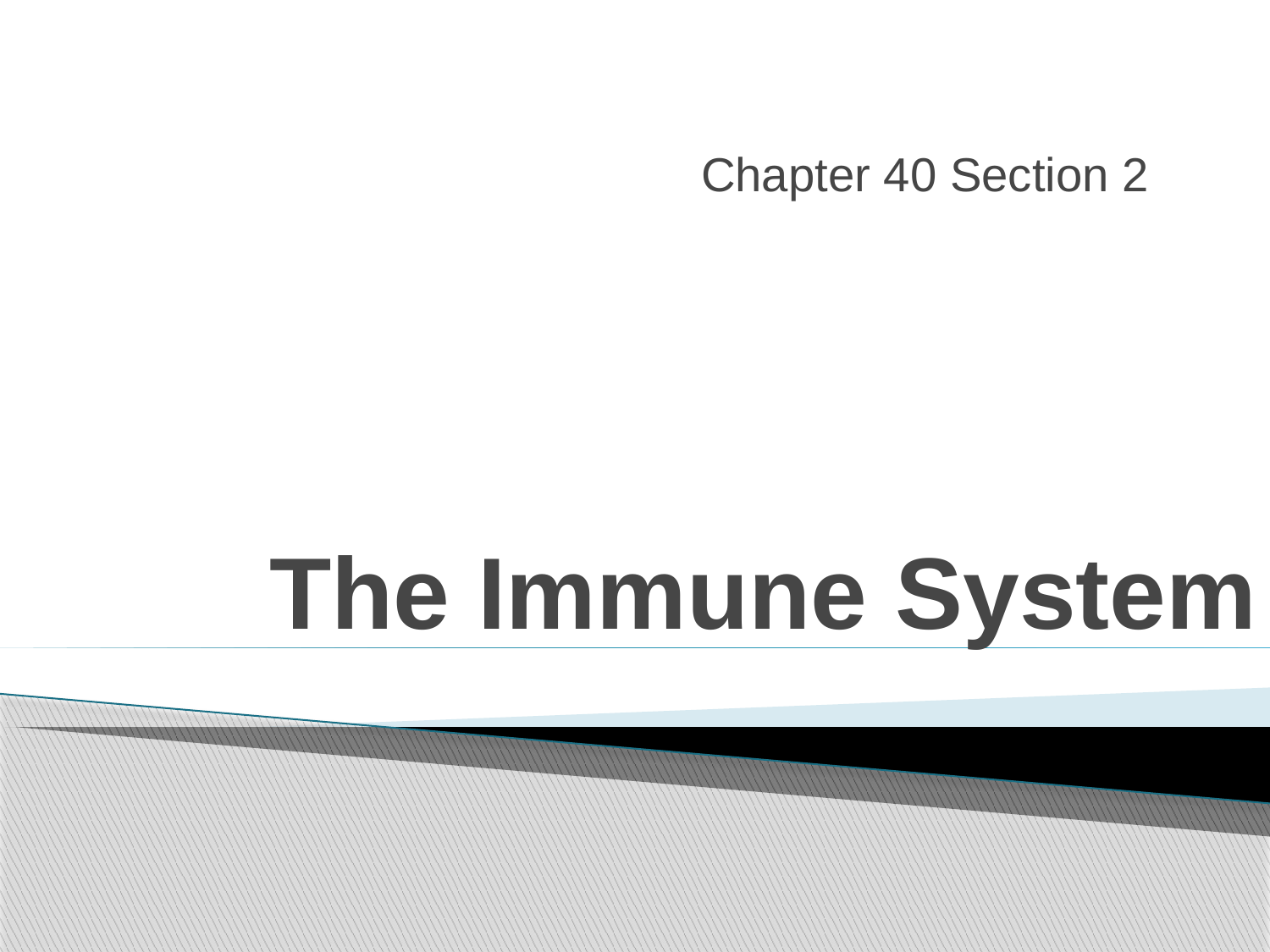

Chapter 40 Section 2
# The Immune System